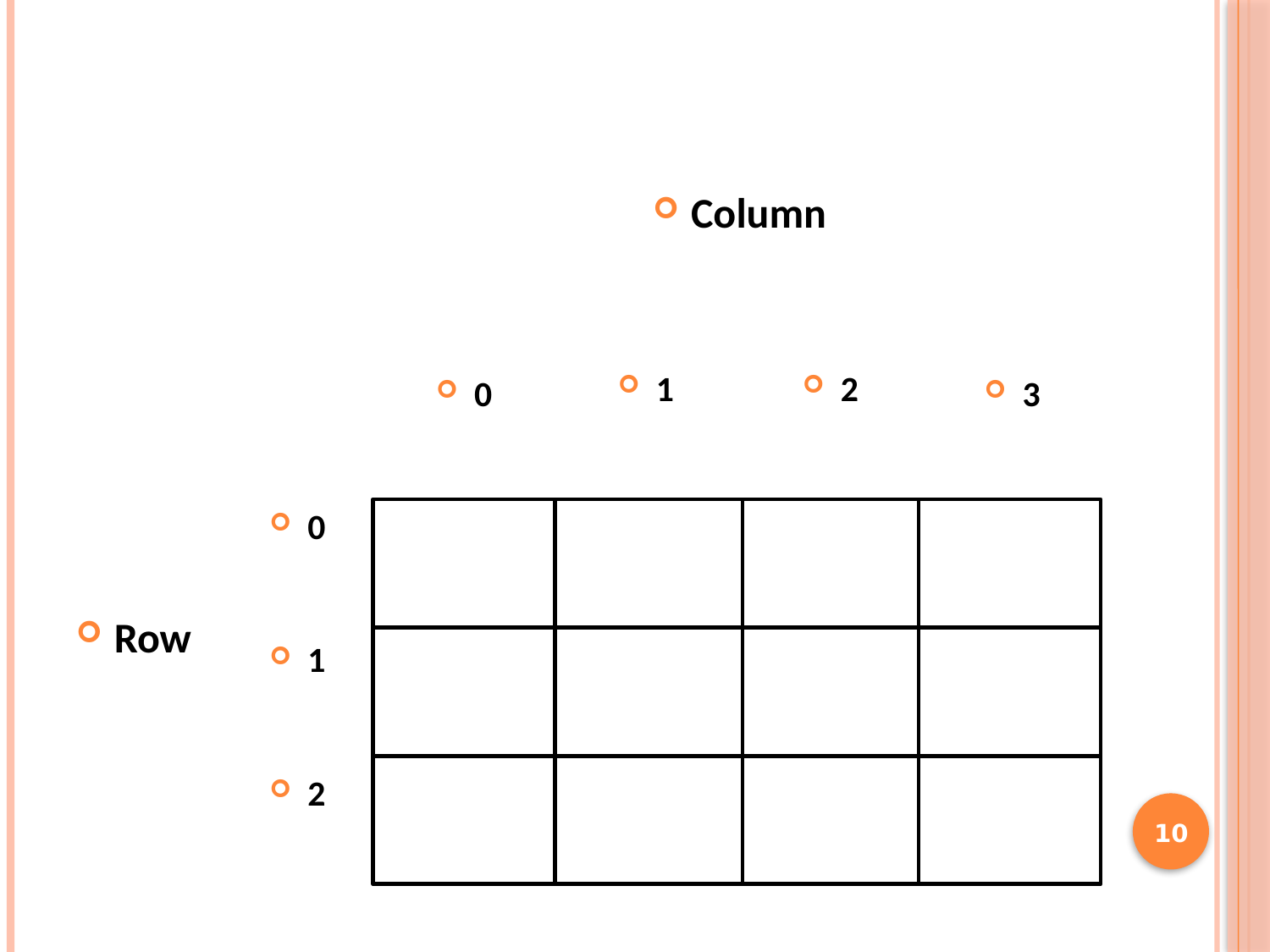

#
Column
1
2
3
0

0
Row
1
2
10